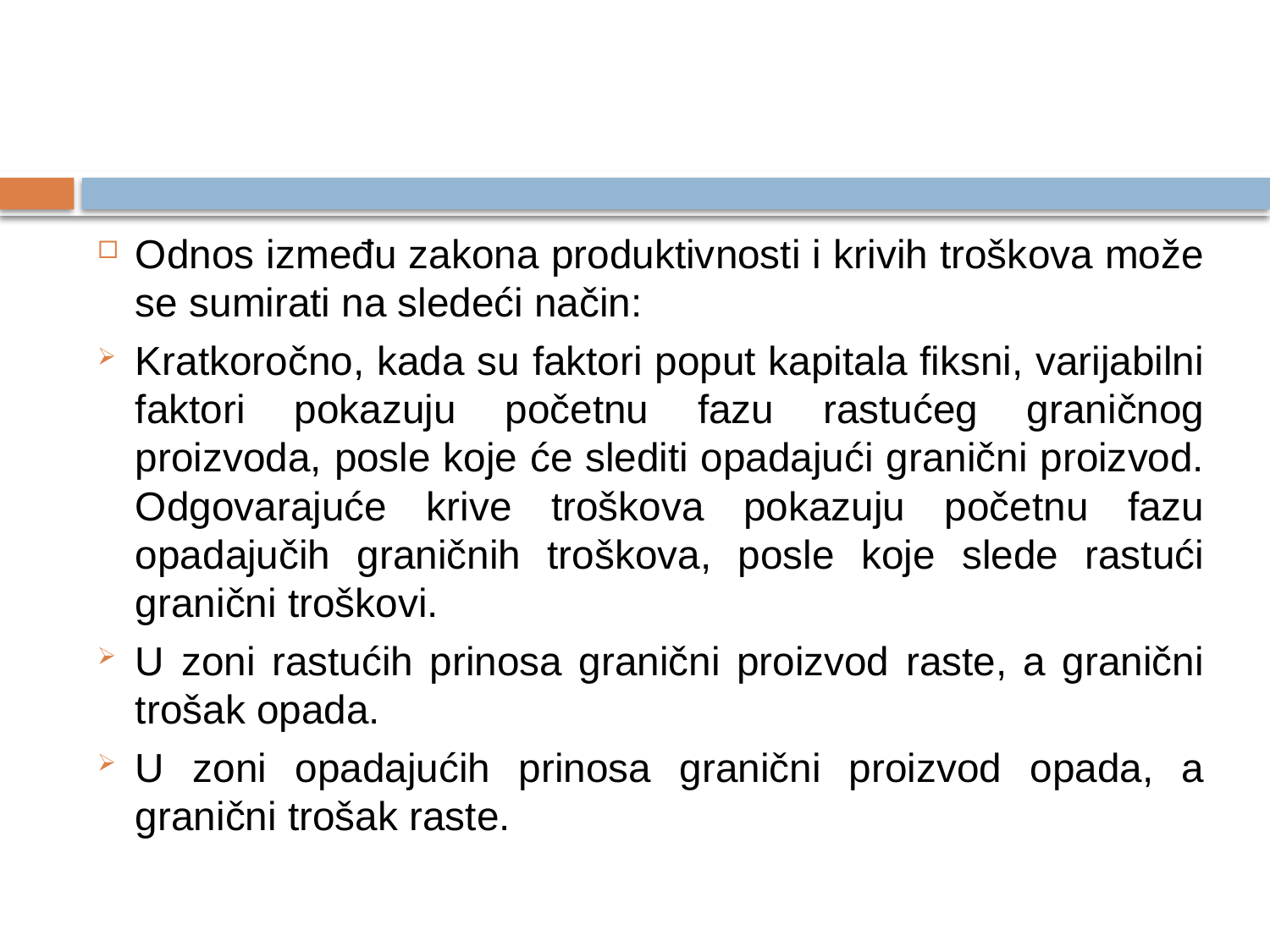

#
Odnos između zakona produktivnosti i krivih troškova može se sumirati na sledeći način:
Kratkoročno, kada su faktori poput kapitala fiksni, varijabilni faktori pokazuju početnu fazu rastućeg graničnog proizvoda, posle koje će slediti opadajući granični proizvod. Odgovarajuće krive troškova pokazuju početnu fazu opadajučih graničnih troškova, posle koje slede rastući granični troškovi.
U zoni rastućih prinosa granični proizvod raste, a granični trošak opada.
U zoni opadajućih prinosa granični proizvod opada, a granični trošak raste.